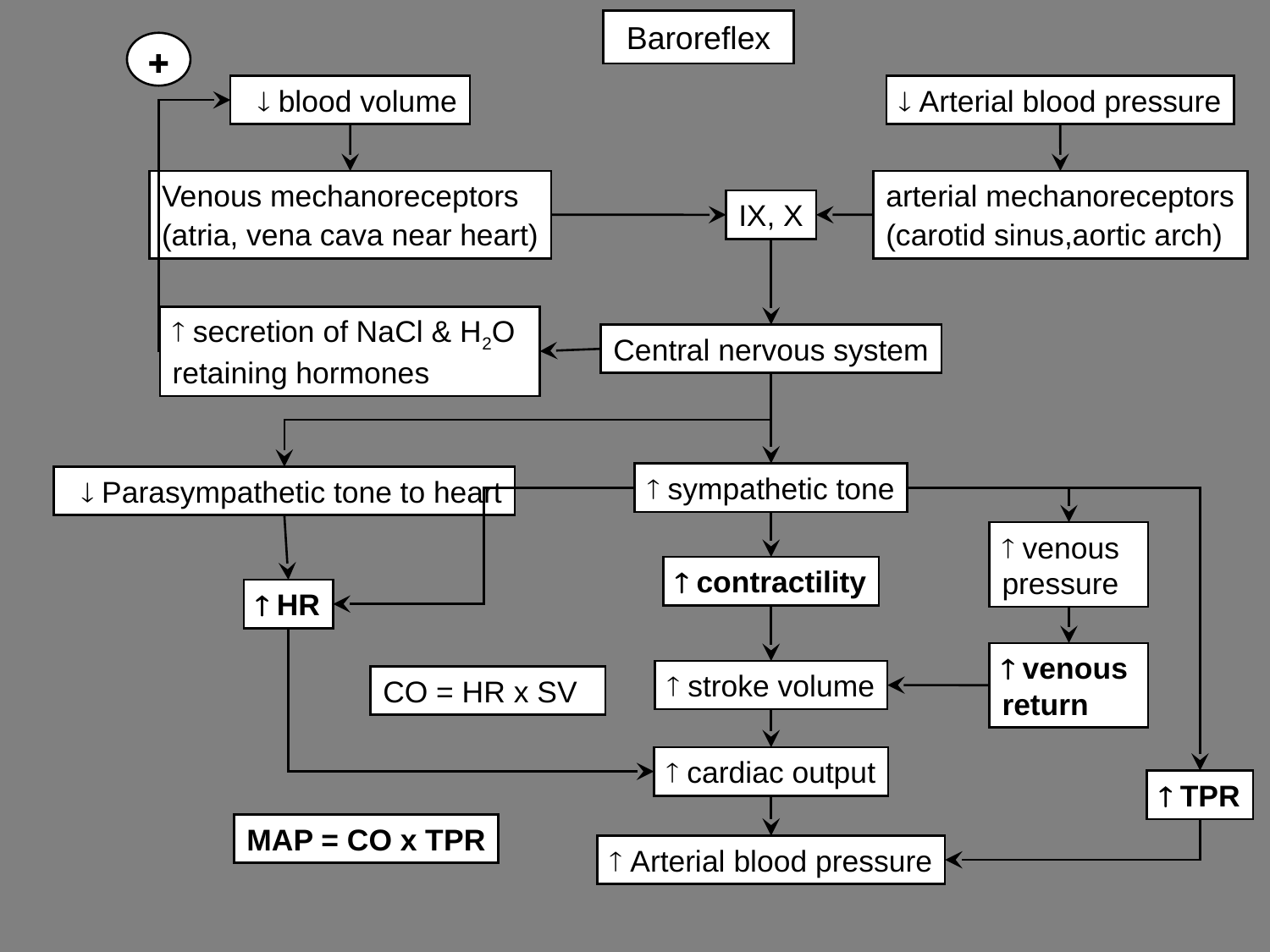

# Baroreflex
+

 ↓ blood volume
↓ Arterial blood pressure
Venous mechanoreceptors
(atria, vena cava near heart)
arterial mechanoreceptors
(carotid sinus,aortic arch)
IX, X
↑ secretion of NaCl & H2O retaining hormones
Central nervous system
↑ sympathetic tone
 ↓ Parasympathetic tone to heart
↑ venous pressure
↑ contractility
↑ HR
↑ venous return
↑ stroke volume
CO = HR x SV
↑ cardiac output
↑ TPR
MAP = CO x TPR
↑ Arterial blood pressure